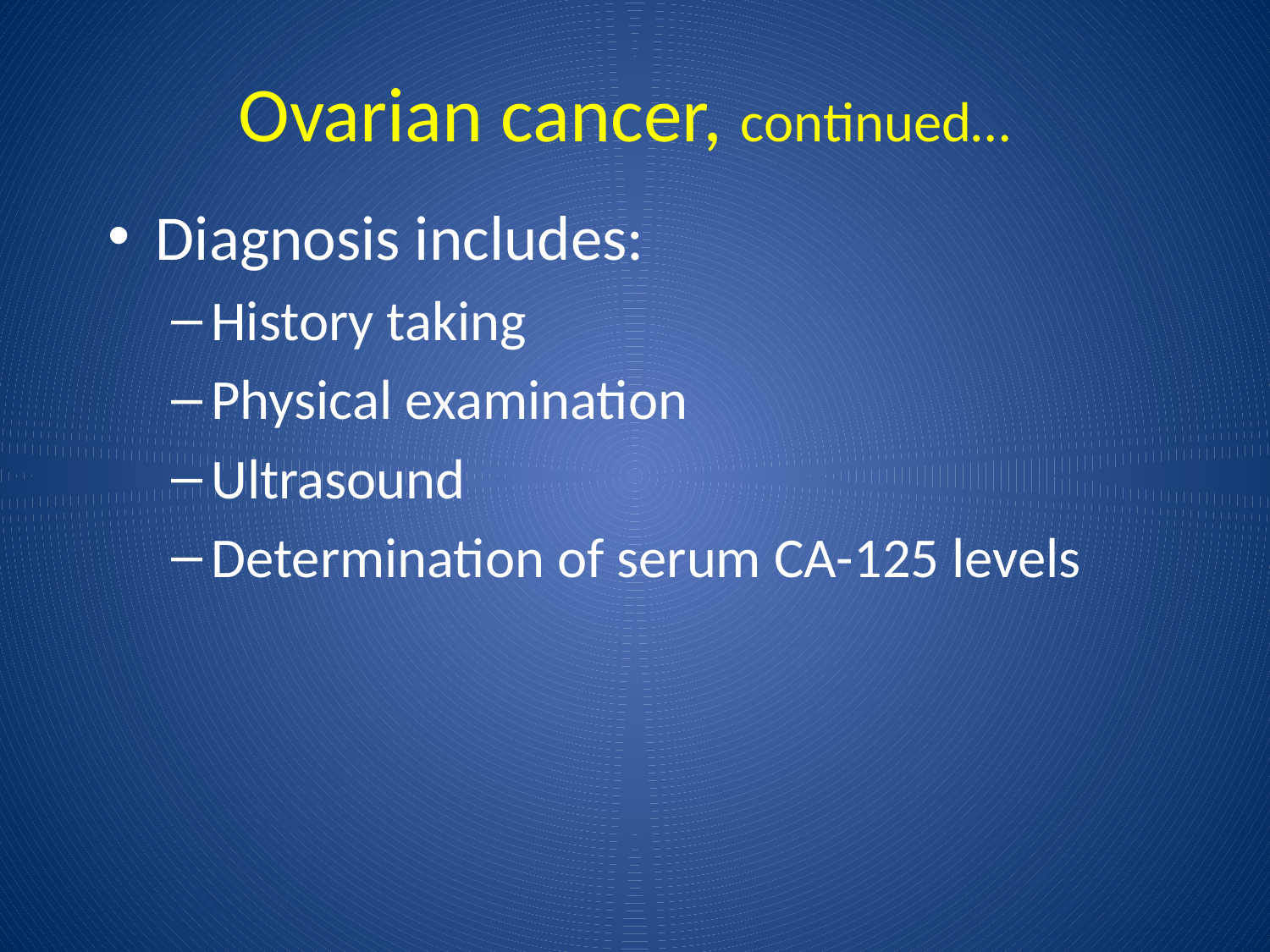

Ovarian cancer, continued…
Diagnosis includes:
History taking
Physical examination
Ultrasound
Determination of serum CA-125 levels